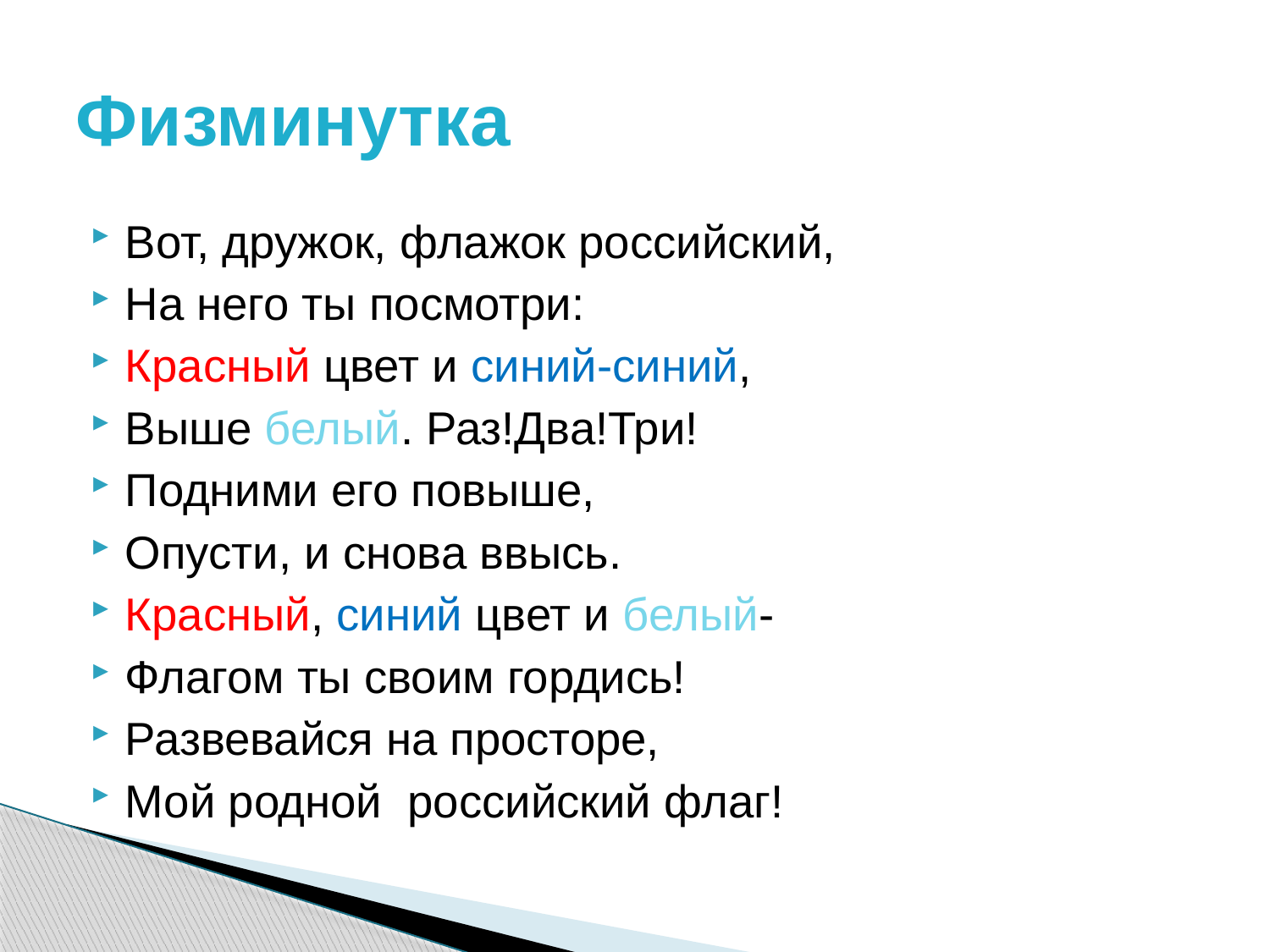

# Физминутка
Вот, дружок, флажок российский,
На него ты посмотри:
Красный цвет и синий-синий,
Выше белый. Раз!Два!Три!
Подними его повыше,
Опусти, и снова ввысь.
Красный, синий цвет и белый-
Флагом ты своим гордись!
Развевайся на просторе,
Мой родной  российский флаг!